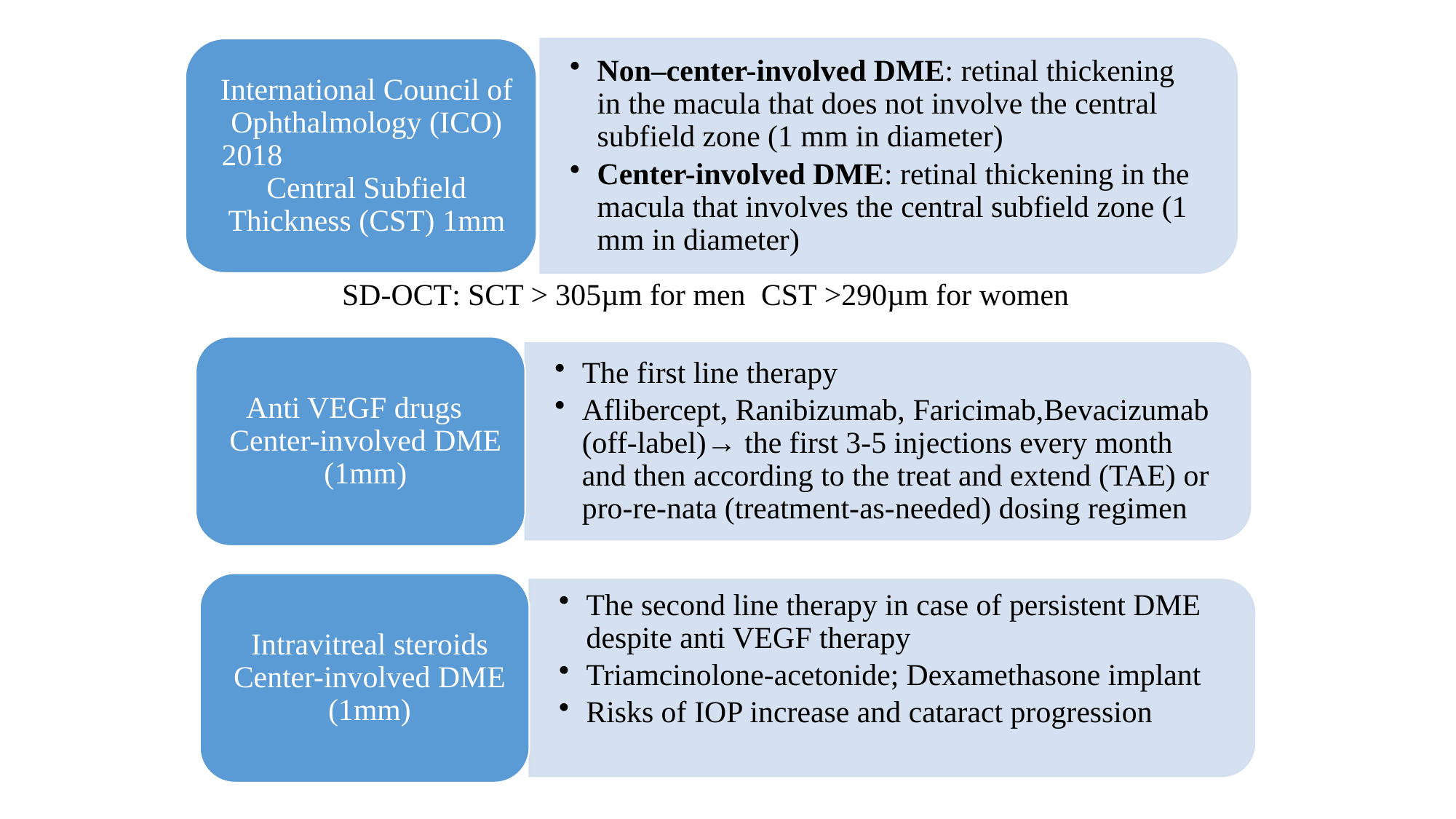

Non–center-involved DME: retinal thickening in the macula that does not involve the central subfield zone (1 mm in diameter)
Center-involved DME: retinal thickening in the macula that involves the central subfield zone (1 mm in diameter)
International Council of Ophthalmology (ICO) 2018                               Central Subfield Thickness (CST) 1mm
SD-OCT: SCT > 305µm for men  CST >290µm for women

The first line therapy
Aflibercept, Ranibizumab, Faricimab,Bevacizumab (off-label)→ the first 3-5 injections every month and then according to the treat and extend (TAE) or pro-re-nata (treatment-as-needed) dosing regimen
Anti VEGF drugs    Center-involved DME (1mm)
The second line therapy in case of persistent DME despite anti VEGF therapy
Triamcinolone-acetonide; Dexamethasone implant
Risks of IOP increase and cataract progression

Intravitreal steroids Center-involved DME (1mm)